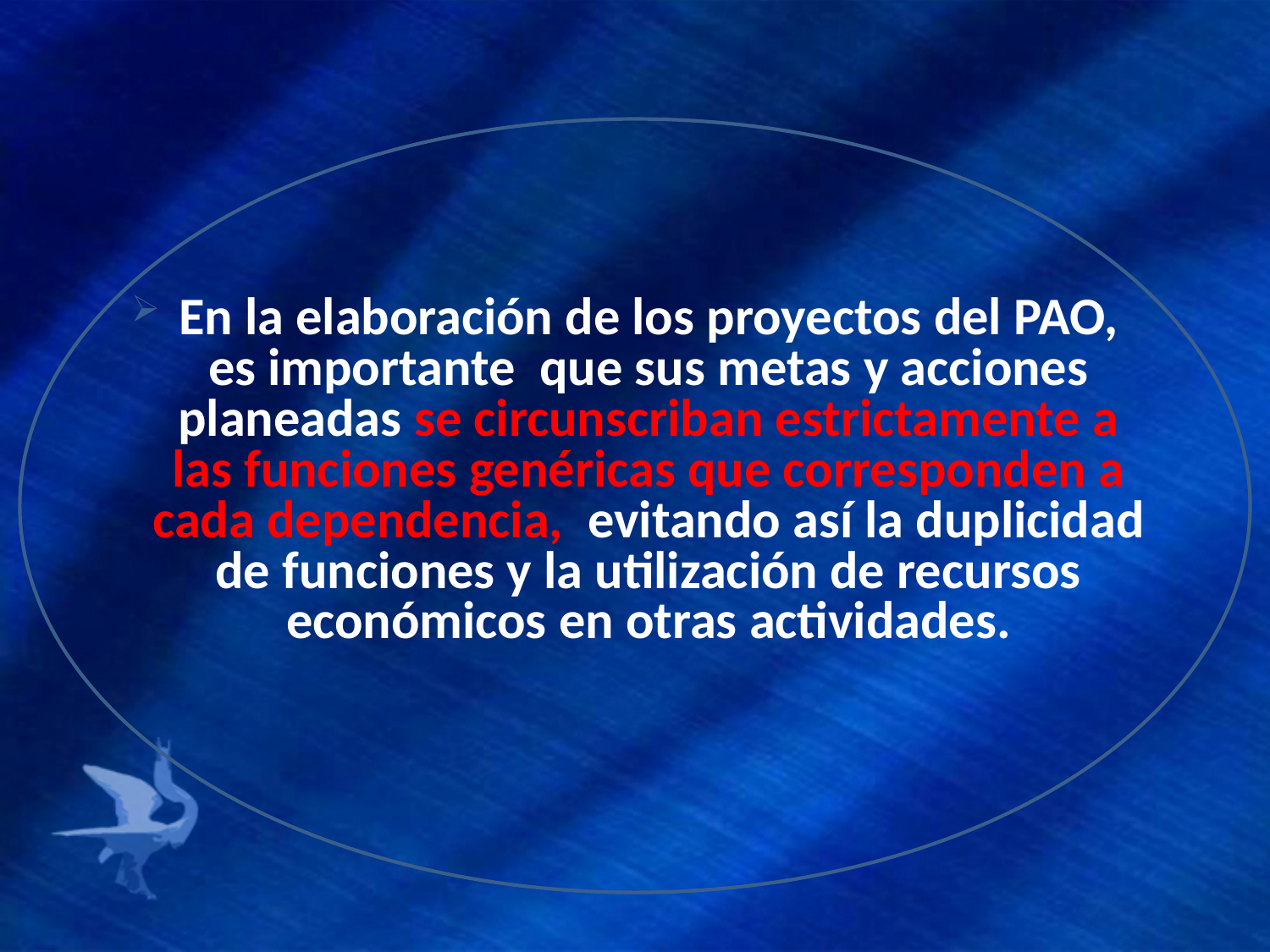

En la elaboración de los proyectos del PAO, es importante  que sus metas y acciones planeadas se circunscriban estrictamente a las funciones genéricas que corresponden a cada dependencia,  evitando así la duplicidad de funciones y la utilización de recursos económicos en otras actividades.